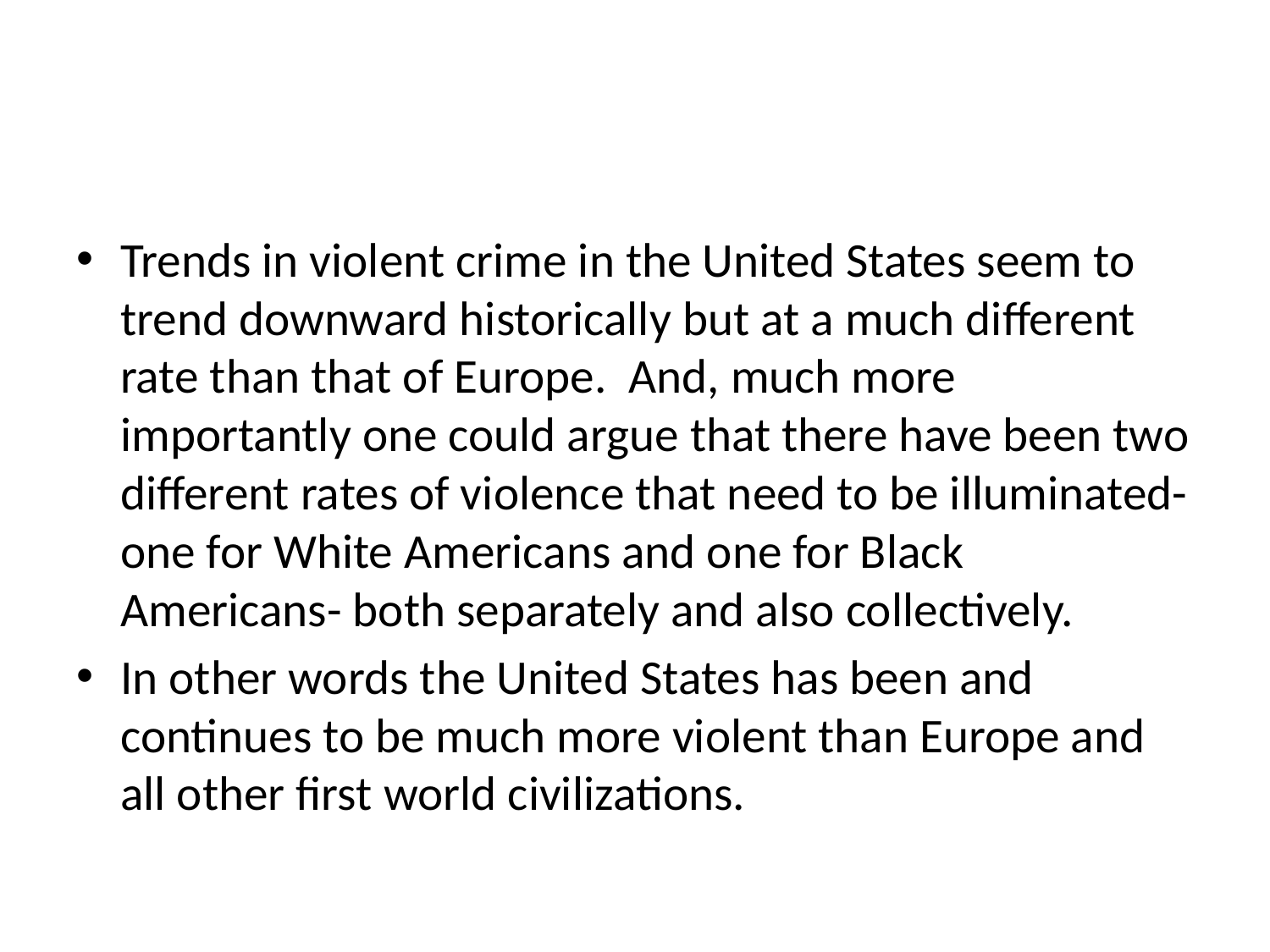

#
Trends in violent crime in the United States seem to trend downward historically but at a much different rate than that of Europe.  And, much more importantly one could argue that there have been two different rates of violence that need to be illuminated- one for White Americans and one for Black Americans- both separately and also collectively.
In other words the United States has been and continues to be much more violent than Europe and all other first world civilizations.